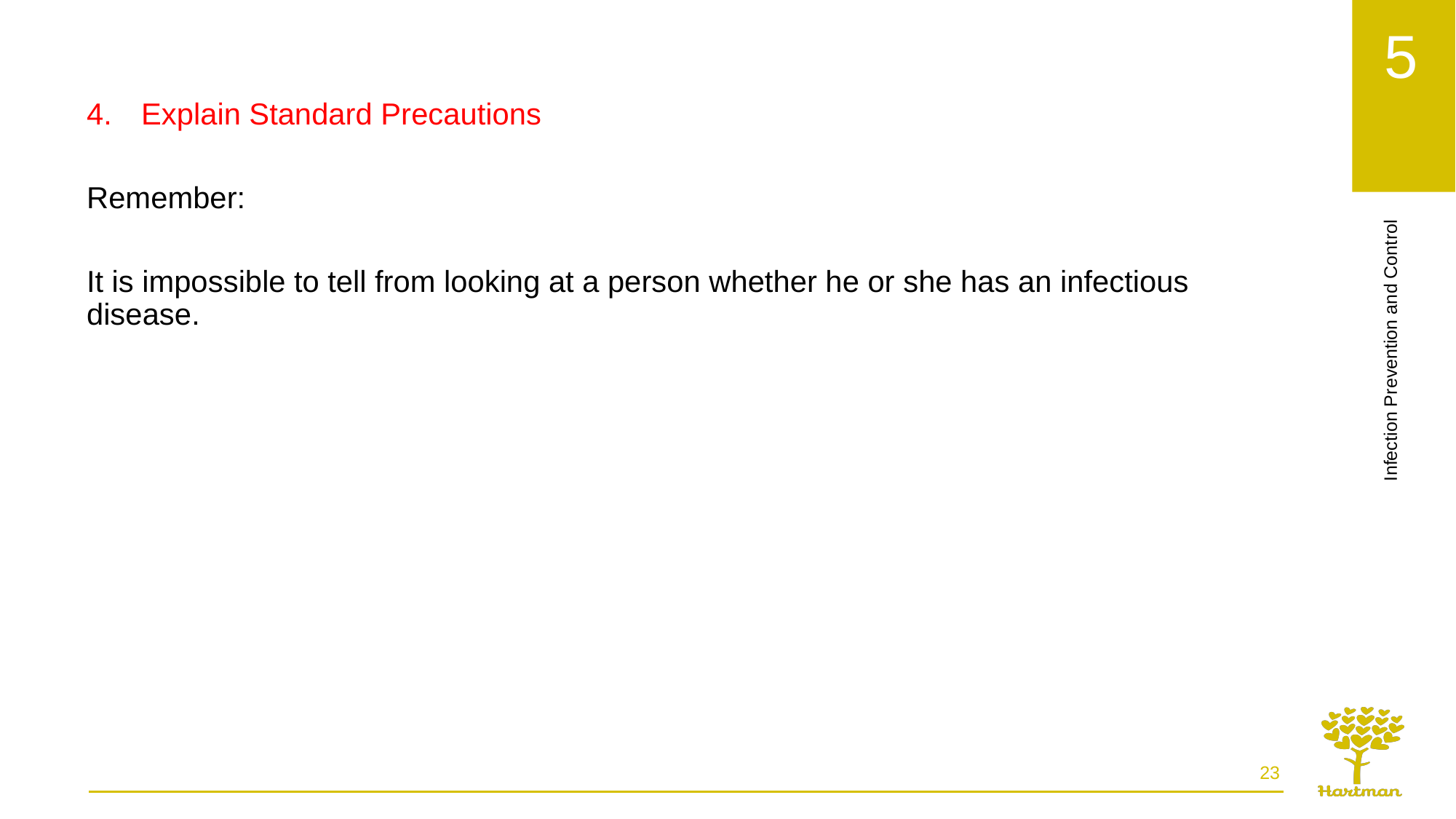

Explain Standard Precautions

Remember:

It is impossible to tell from looking at a person whether he or she has an infectious disease.

23